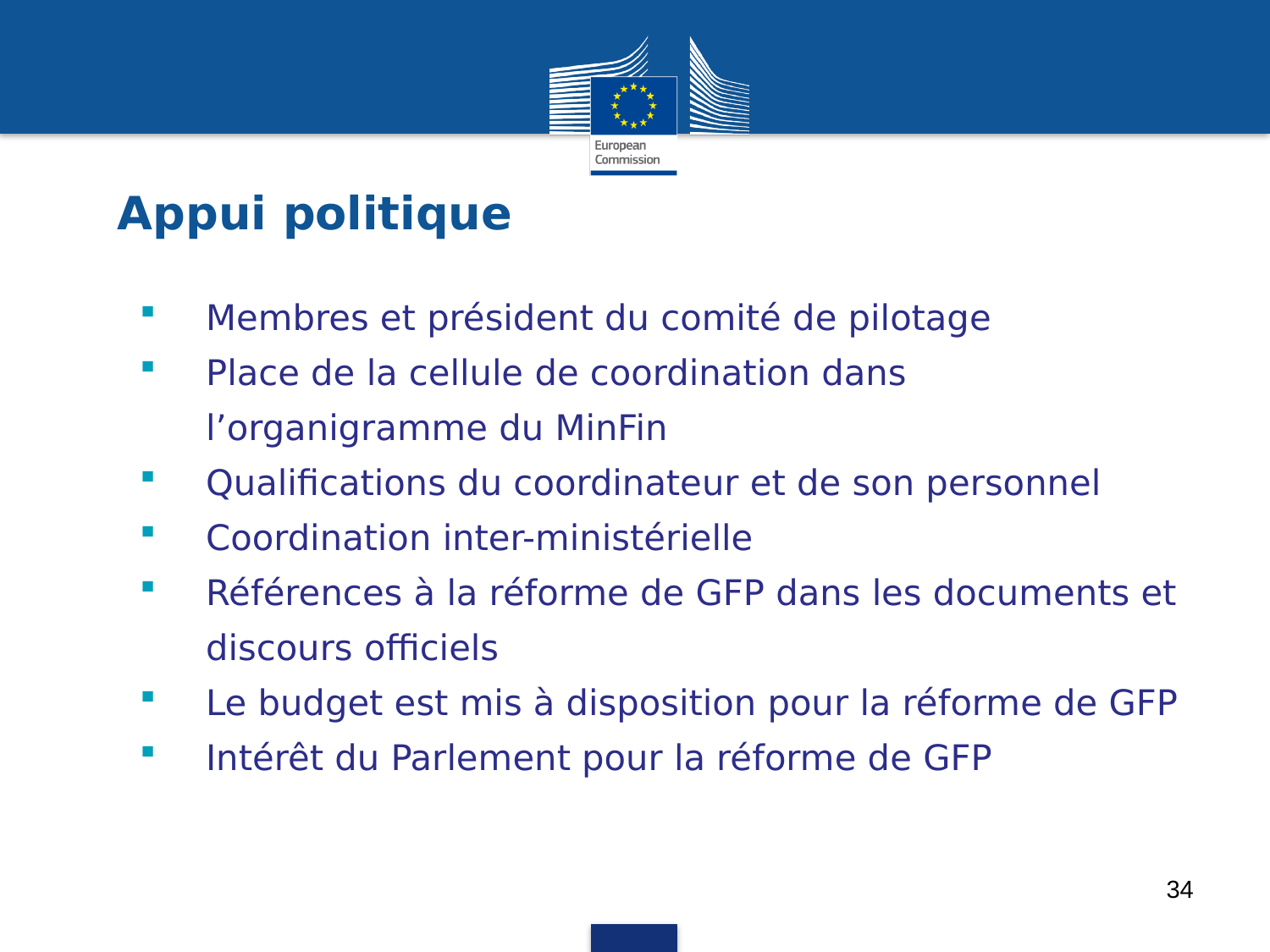

# Appui politique
Membres et président du comité de pilotage
Place de la cellule de coordination dans l’organigramme du MinFin
Qualifications du coordinateur et de son personnel
Coordination inter-ministérielle
Références à la réforme de GFP dans les documents et discours officiels
Le budget est mis à disposition pour la réforme de GFP
Intérêt du Parlement pour la réforme de GFP

34